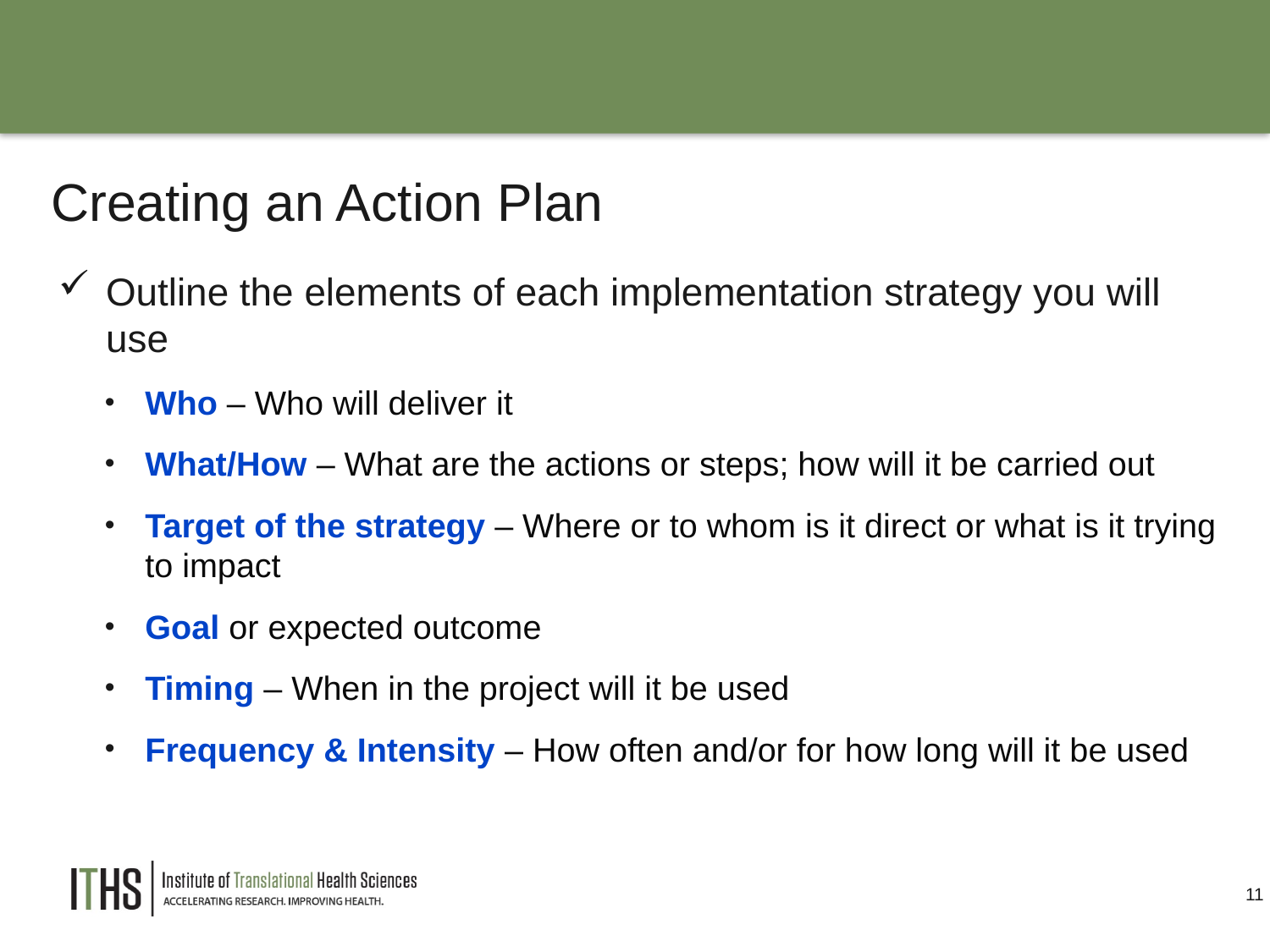

# Creating an Action Plan
Outline the elements of each implementation strategy you will use
Who – Who will deliver it
What/How – What are the actions or steps; how will it be carried out
Target of the strategy – Where or to whom is it direct or what is it trying to impact
Goal or expected outcome
Timing – When in the project will it be used
Frequency & Intensity – How often and/or for how long will it be used